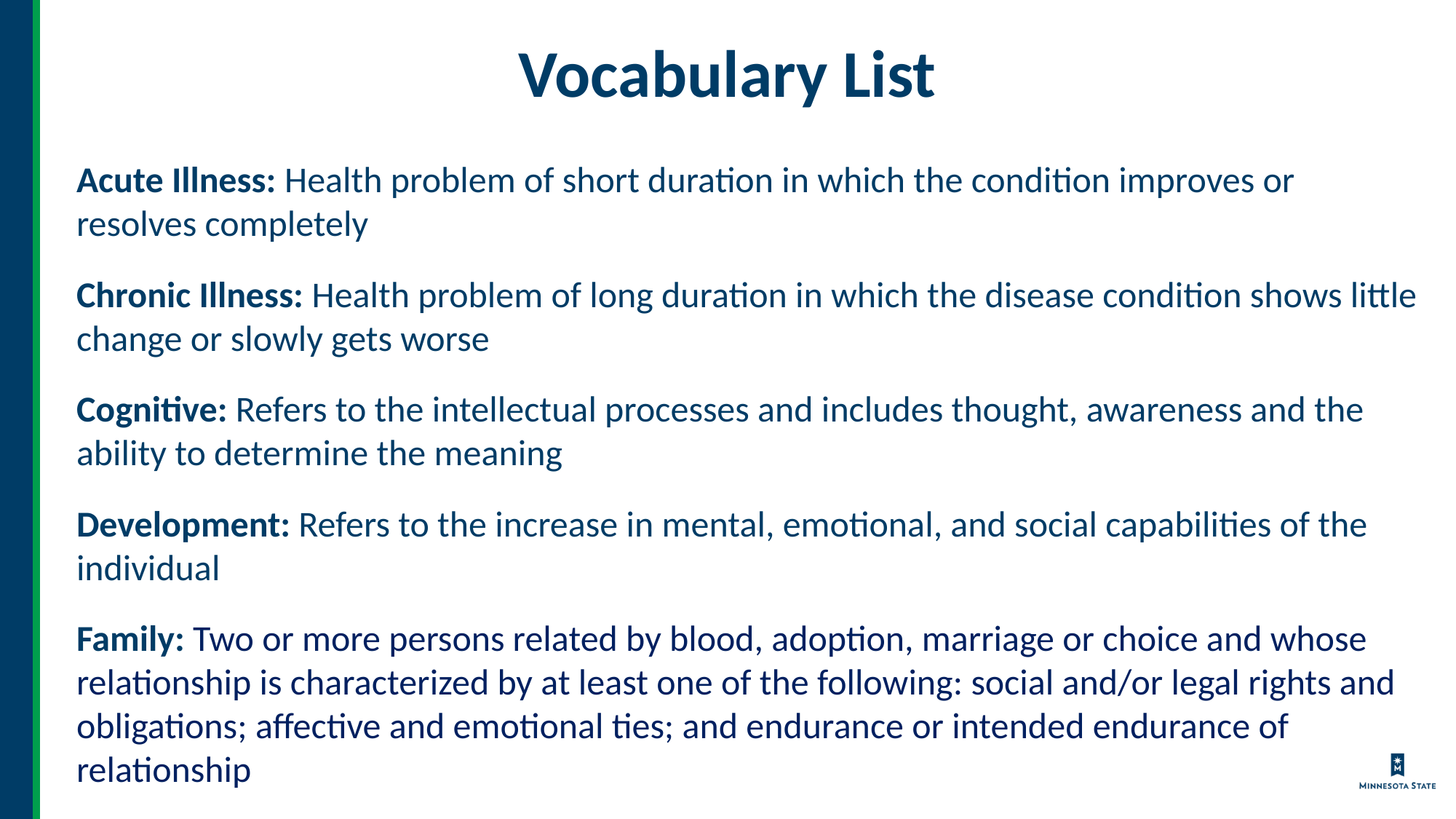

# Vocabulary List
Acute Illness: Health problem of short duration in which the condition improves or resolves completely
Chronic Illness: Health problem of long duration in which the disease condition shows little change or slowly gets worse
Cognitive: Refers to the intellectual processes and includes thought, awareness and the ability to determine the meaning
Development: Refers to the increase in mental, emotional, and social capabilities of the individual
Family: Two or more persons related by blood, adoption, marriage or choice and whose relationship is characterized by at least one of the following: social and/or legal rights and obligations; affective and emotional ties; and endurance or intended endurance of relationship